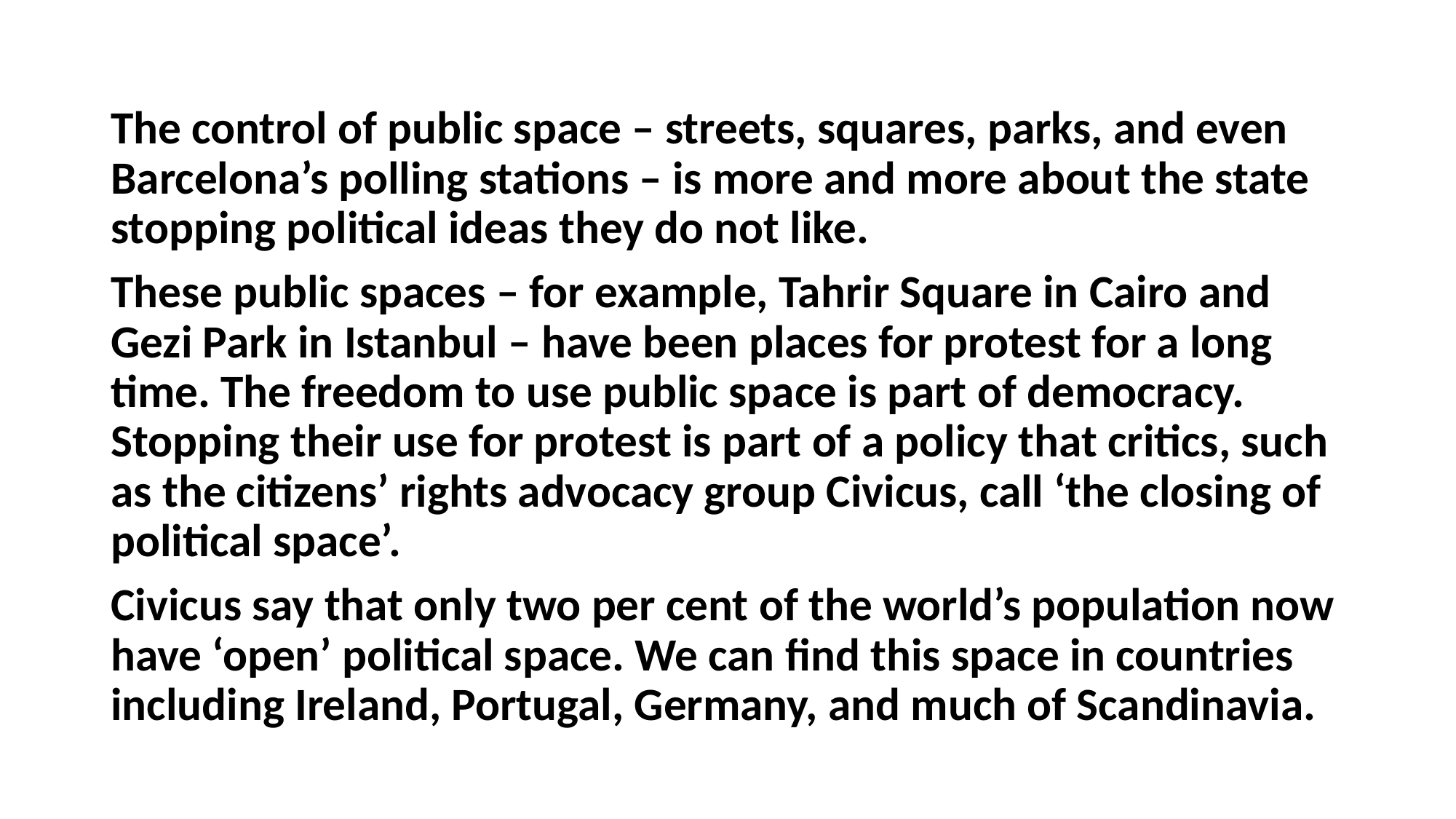

#
The control of public space – streets, squares, parks, and even Barcelona’s polling stations – is more and more about the state stopping political ideas they do not like.
These public spaces – for example, Tahrir Square in Cairo and Gezi Park in Istanbul – have been places for protest for a long time. The freedom to use public space is part of democracy. Stopping their use for protest is part of a policy that critics, such as the citizens’ rights advocacy group Civicus, call ‘the closing of political space’.
Civicus say that only two per cent of the world’s population now have ‘open’ political space. We can find this space in countries including Ireland, Portugal, Germany, and much of Scandinavia.